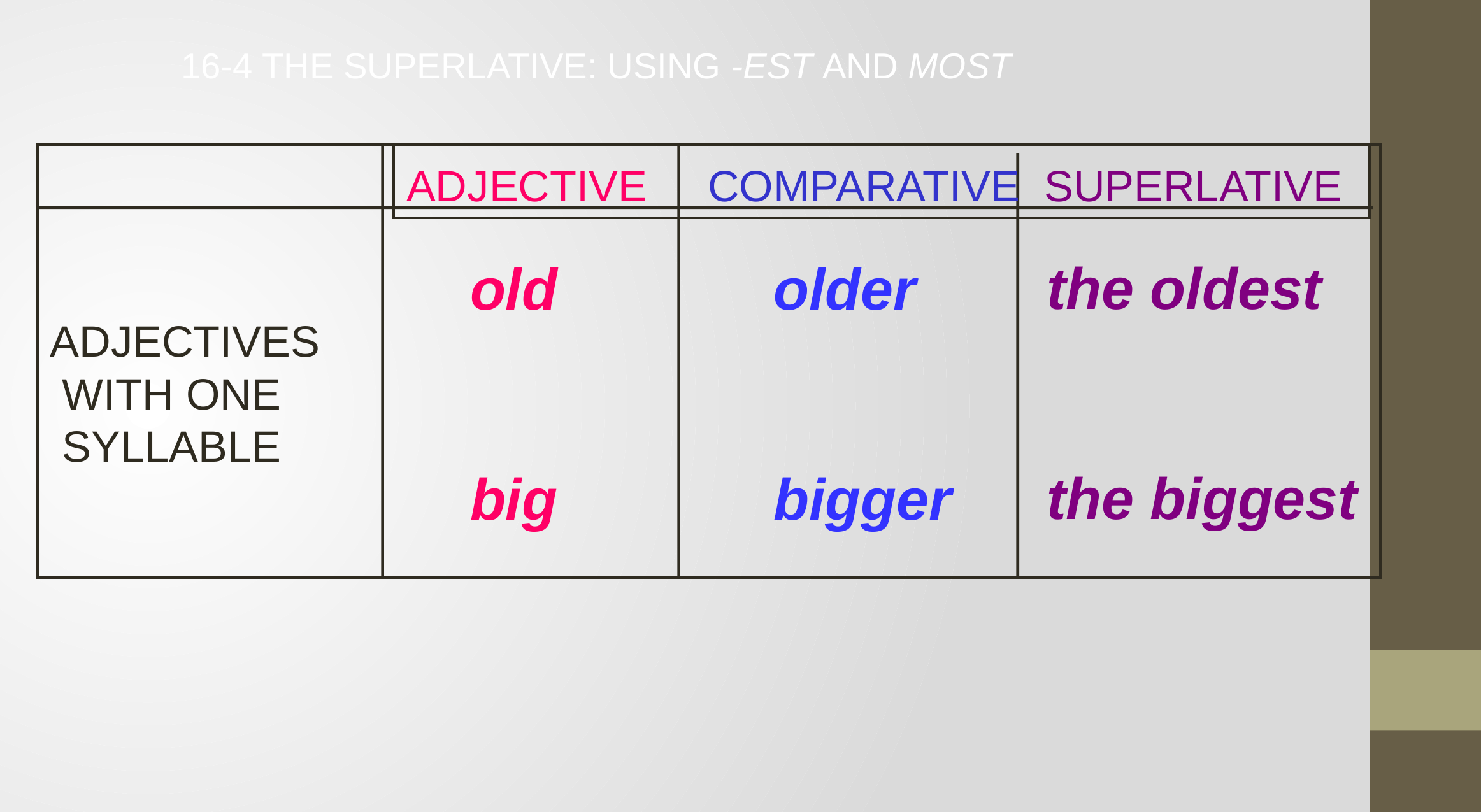

16-4 THE SUPERLATIVE: USING -EST AND MOST

ADJECTIVE     COMPARATIVE  SUPERLATIVE

the oldest

the biggest
old

big

older

bigger
ADJECTIVES
 WITH ONE
 SYLLABLE